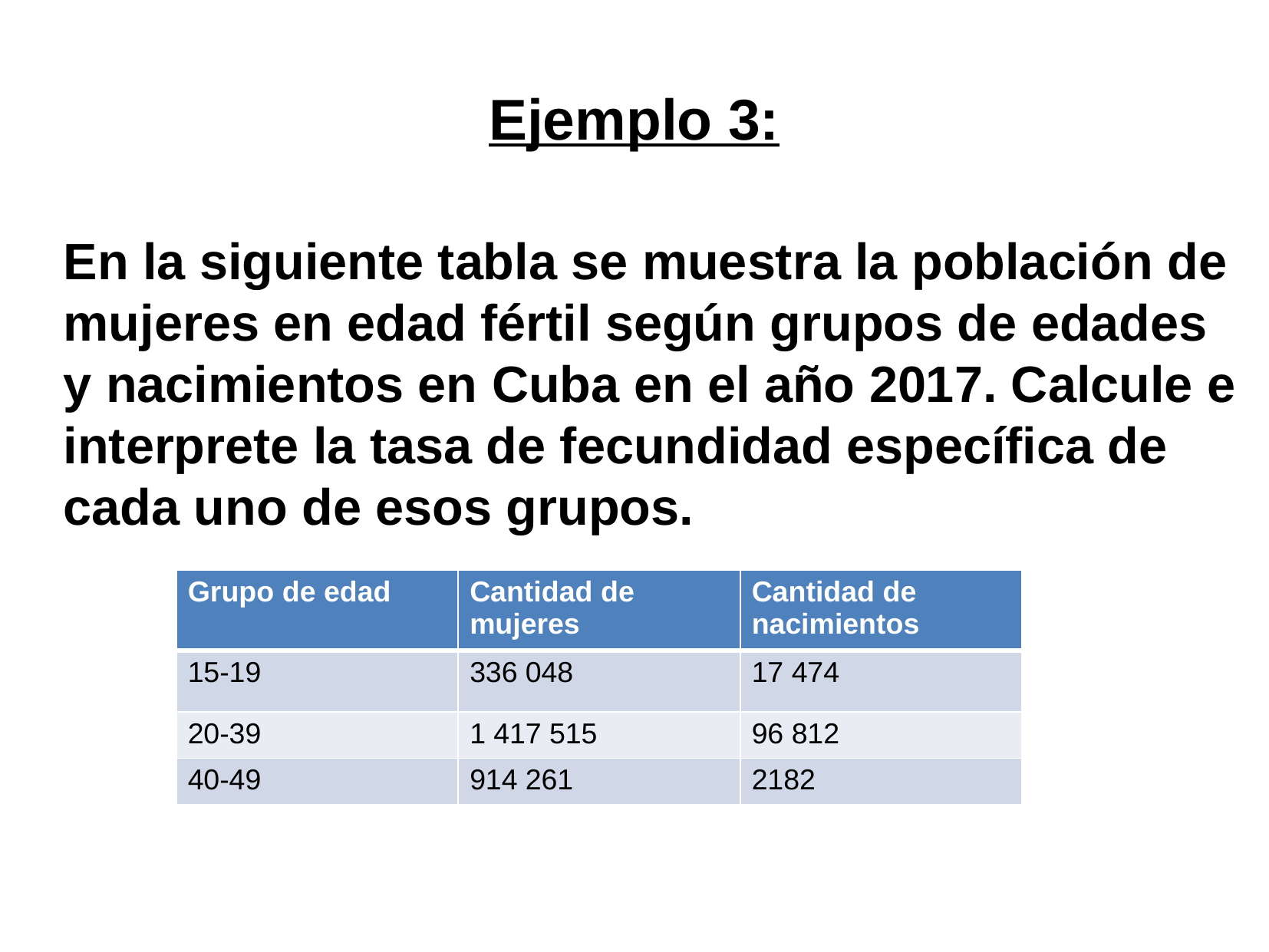

Ejemplo 3:

En la siguiente tabla se muestra la población de mujeres en edad fértil según grupos de edades y nacimientos en Cuba en el año 2017. Calcule e interprete la tasa de fecundidad específica de cada uno de esos grupos.

| Grupo de edad | Cantidad de mujeres | Cantidad de nacimientos |
| --- | --- | --- |
| 15-19 | 336 048 | 17 474 |
| 20-39 | 1 417 515 | 96 812 |
| 40-49 | 914 261 | 2182 |